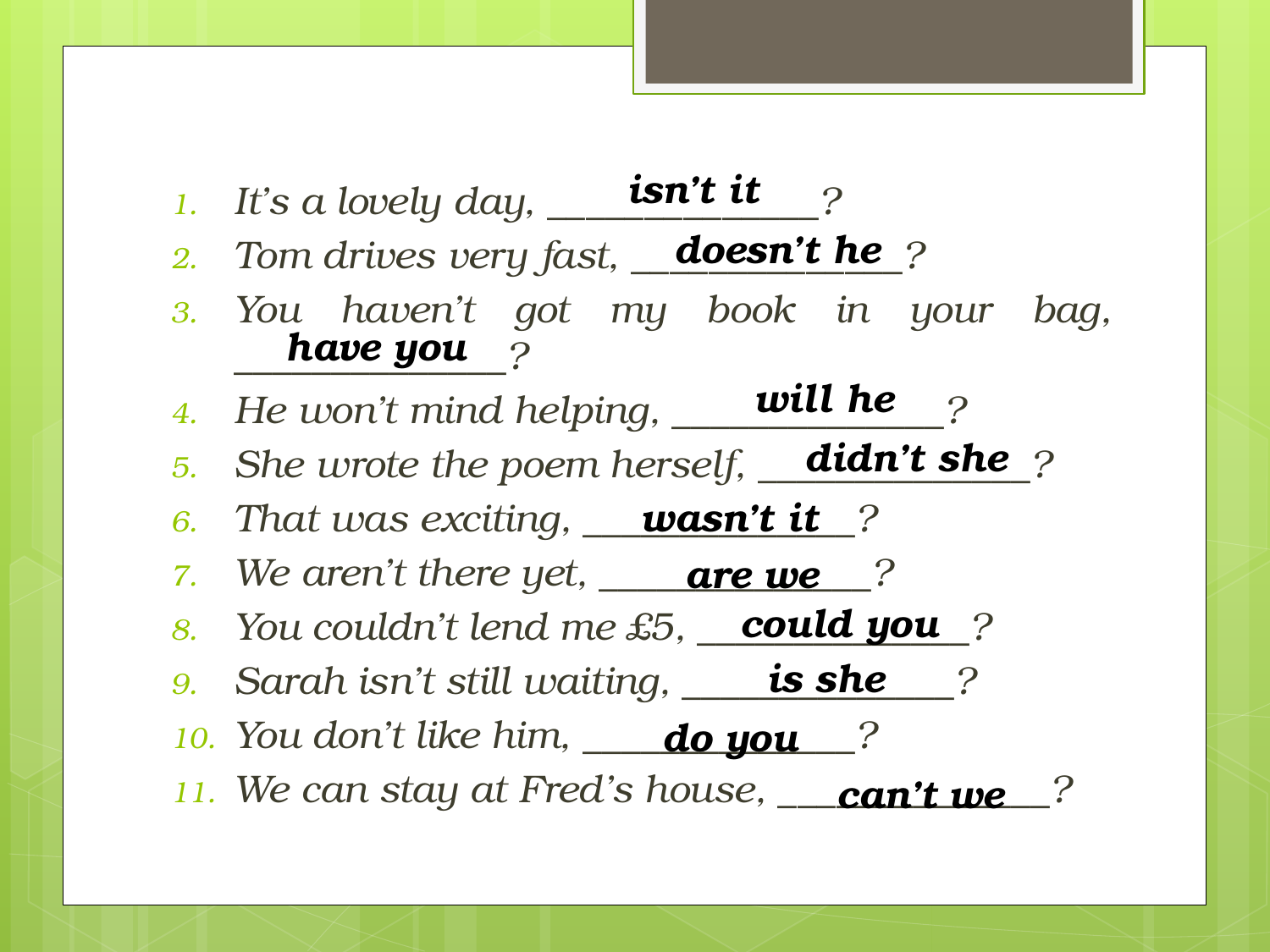

isn’t it
It’s a lovely day, ______________?
Tom drives very fast, ______________?
You haven’t got my book in your bag, ______________?
He won’t mind helping, ______________?
She wrote the poem herself, ______________?
That was exciting, ______________?
We aren’t there yet, ______________?
You couldn’t lend me £5, ______________?
Sarah isn’t still waiting, ______________?
You don’t like him, ______________?
We can stay at Fred’s house, ______________?

doesn’t he
have you
will he
didn’t she
wasn’t it
are we
could you
is she
do you
can’t we